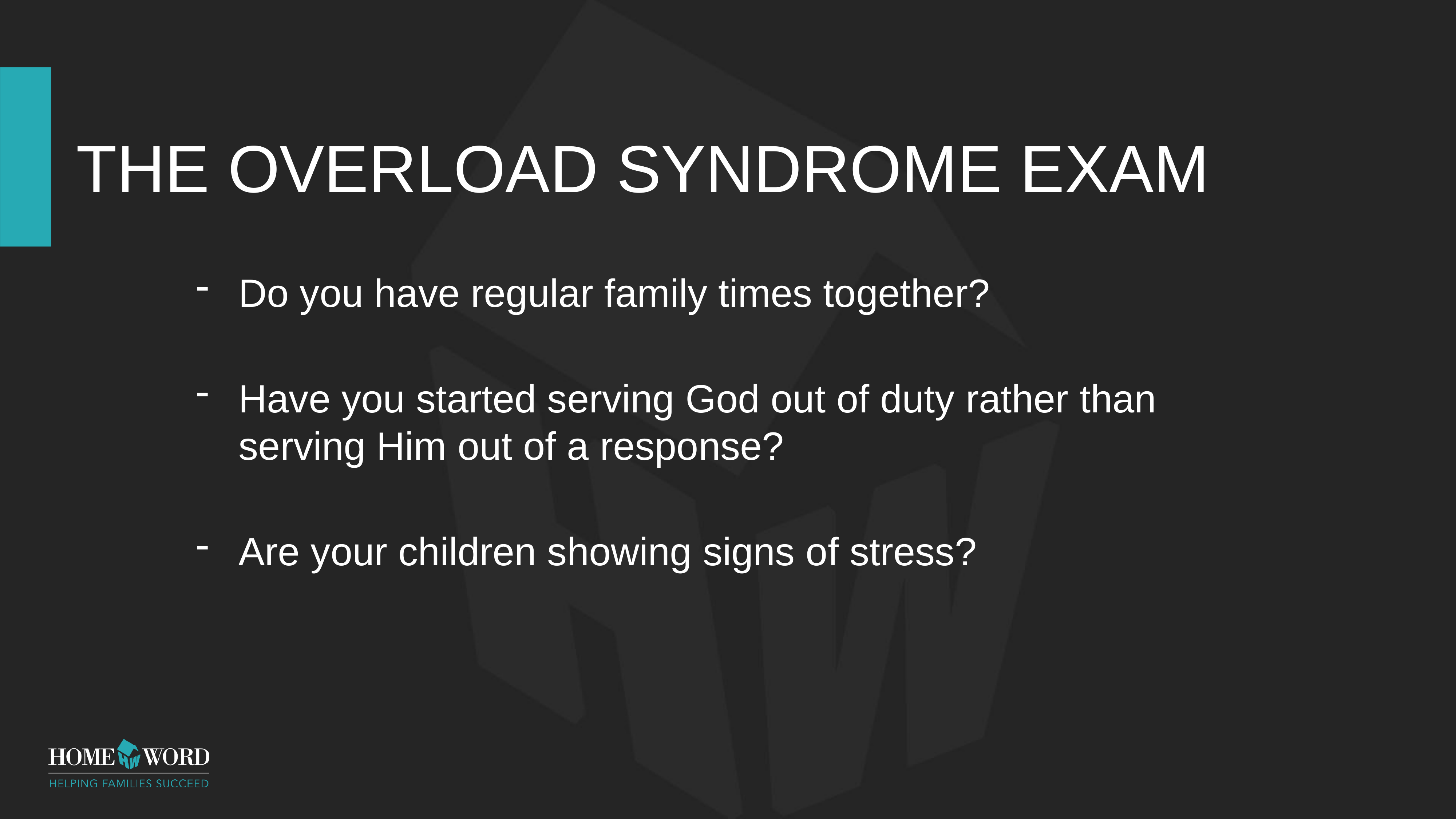

# THE OVERLOAD SYNDROME EXAM
Do you have regular family times together?
Have you started serving God out of duty rather than serving Him out of a response?
Are your children showing signs of stress?